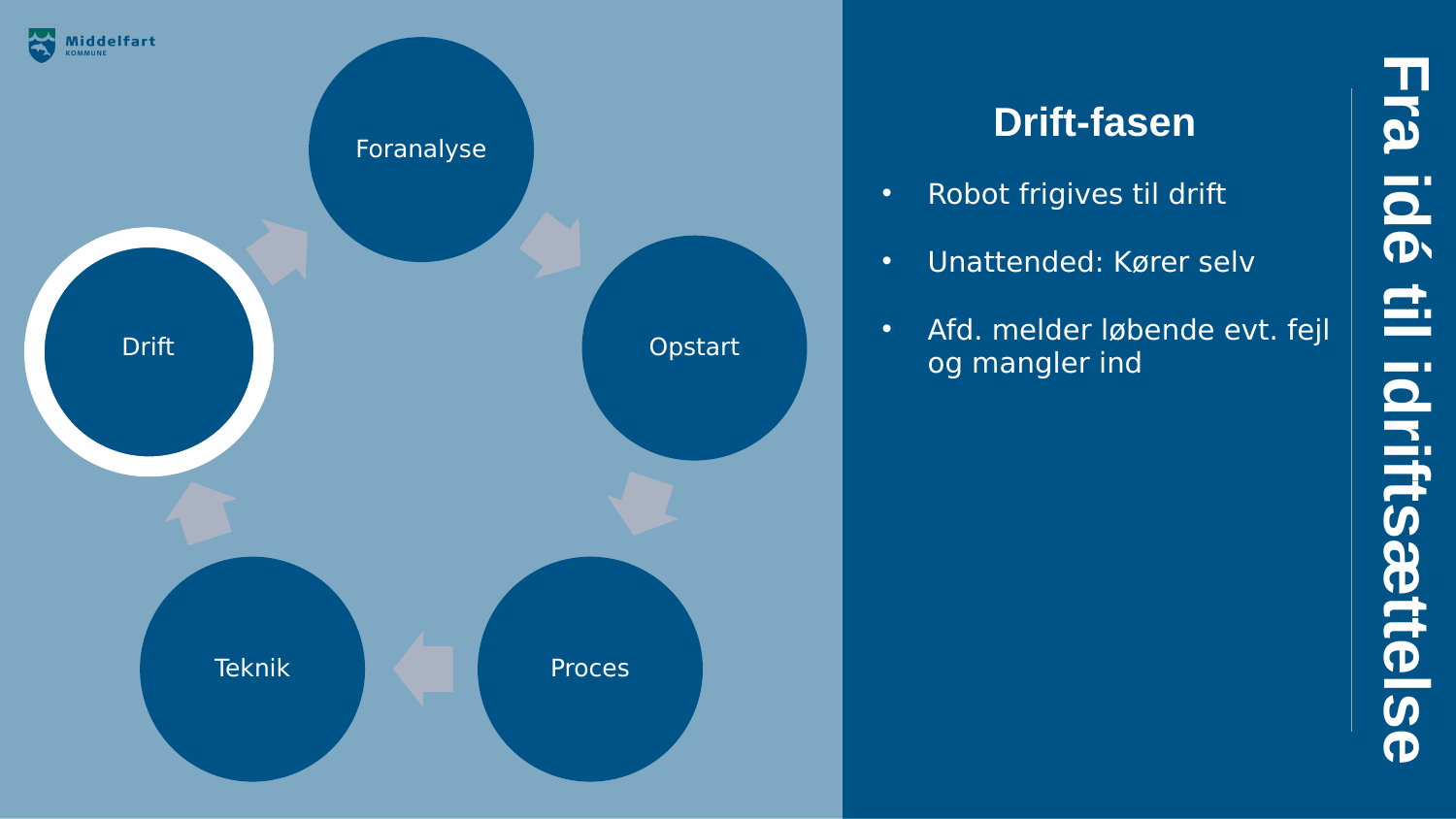

Fra idé til idriftsættelse
Foranalyse

Opstart

Proces

Teknik

Drift

Drift-fasen

Robot frigives til drift

Unattended: Kører selv

Afd. melder løbende evt. fejl og mangler ind